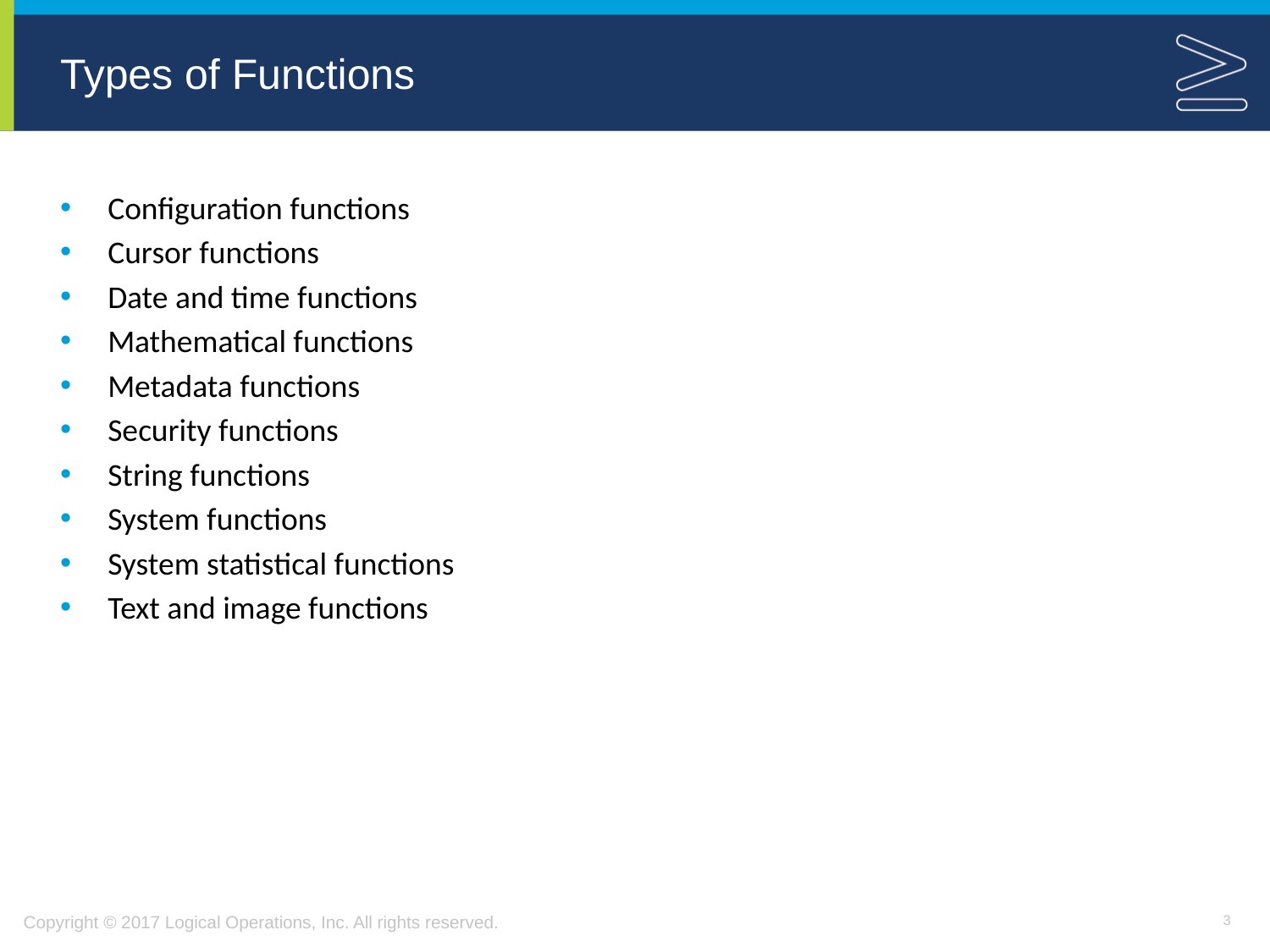

# Types of Functions
Configuration functions
Cursor functions
Date and time functions
Mathematical functions
Metadata functions
Security functions
String functions
System functions
System statistical functions
Text and image functions

3